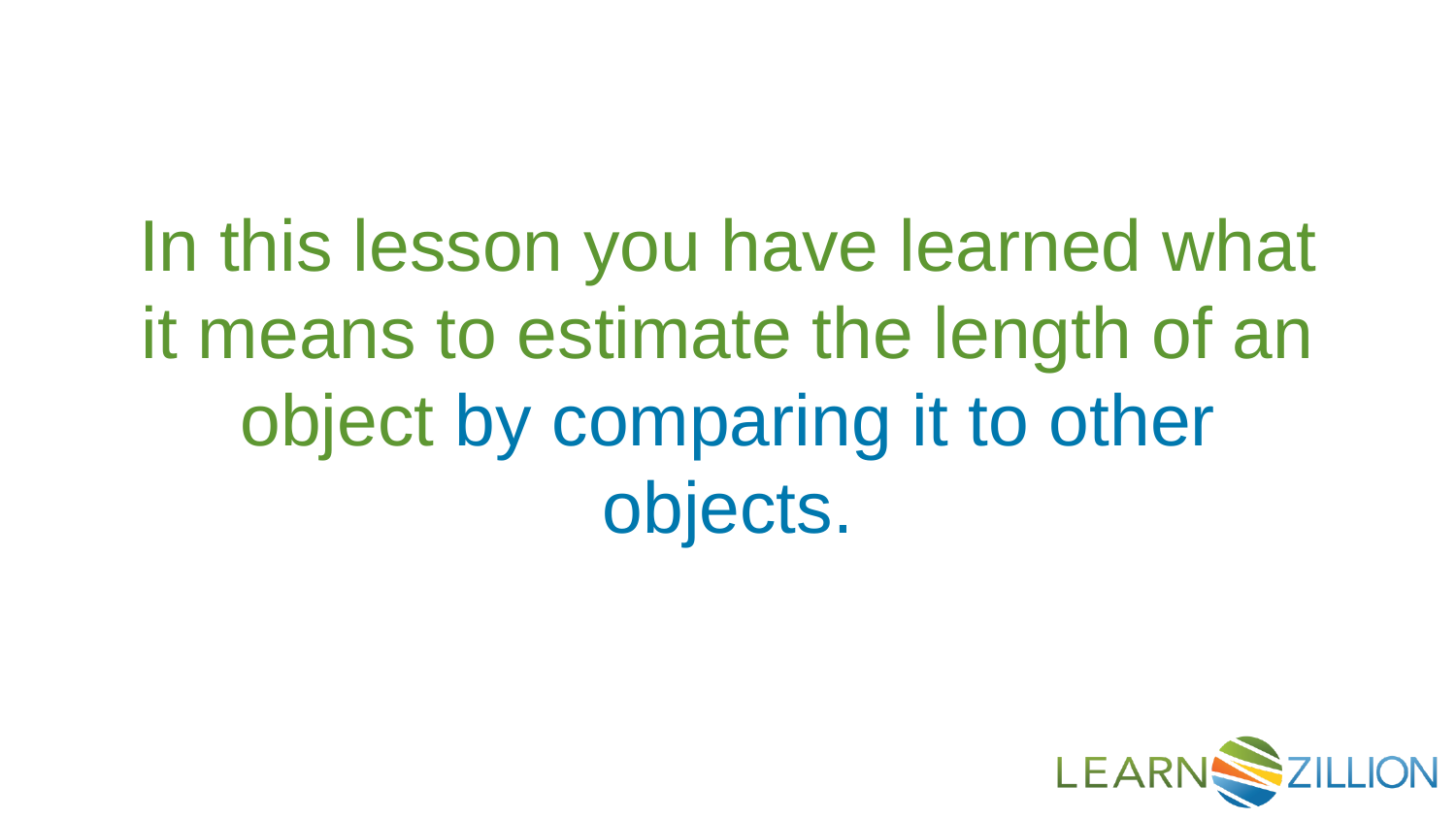

In this lesson you have learned what it means to estimate the length of an object by comparing it to other objects.